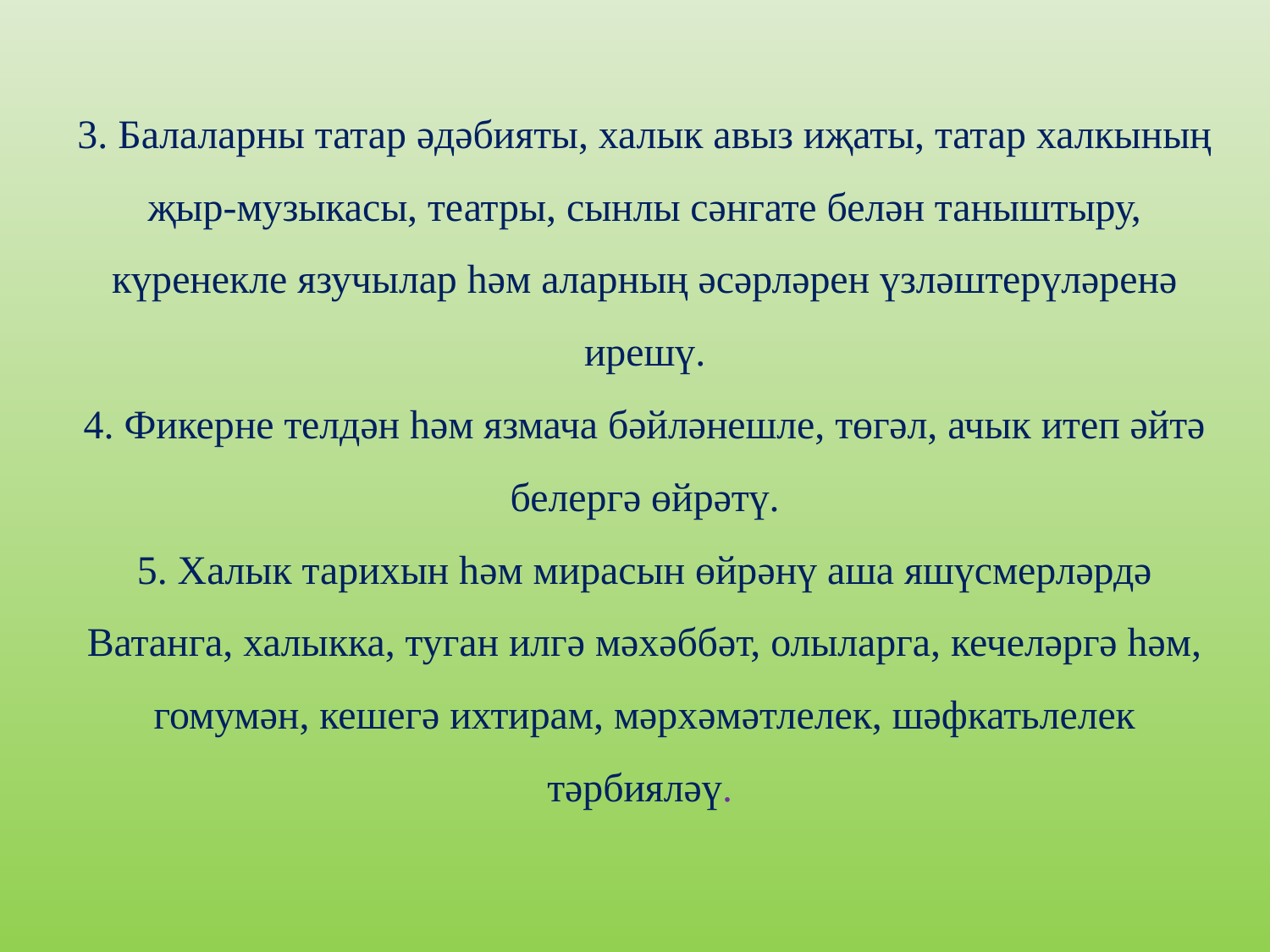

# 3. Балаларны татар әдәбияты, халык авыз иҗаты, татар халкының җыр-музыкасы, театры, сынлы сәнгате белән таныштыру, күренекле язучылар һәм аларның әсәрләрен үзләштерүләренә ирешү. 4. Фикерне телдән һәм язмача бәйләнешле, төгәл, ачык итеп әйтә белергә өйрәтү. 5. Халык тарихын һәм мирасын өйрәнү аша яшүсмерләрдә Ватанга, халыкка, туган илгә мәхәббәт, олыларга, кечеләргә һәм, гомумән, кешегә ихтирам, мәрхәмәтлелек, шәфкатьлелек тәрбияләү.